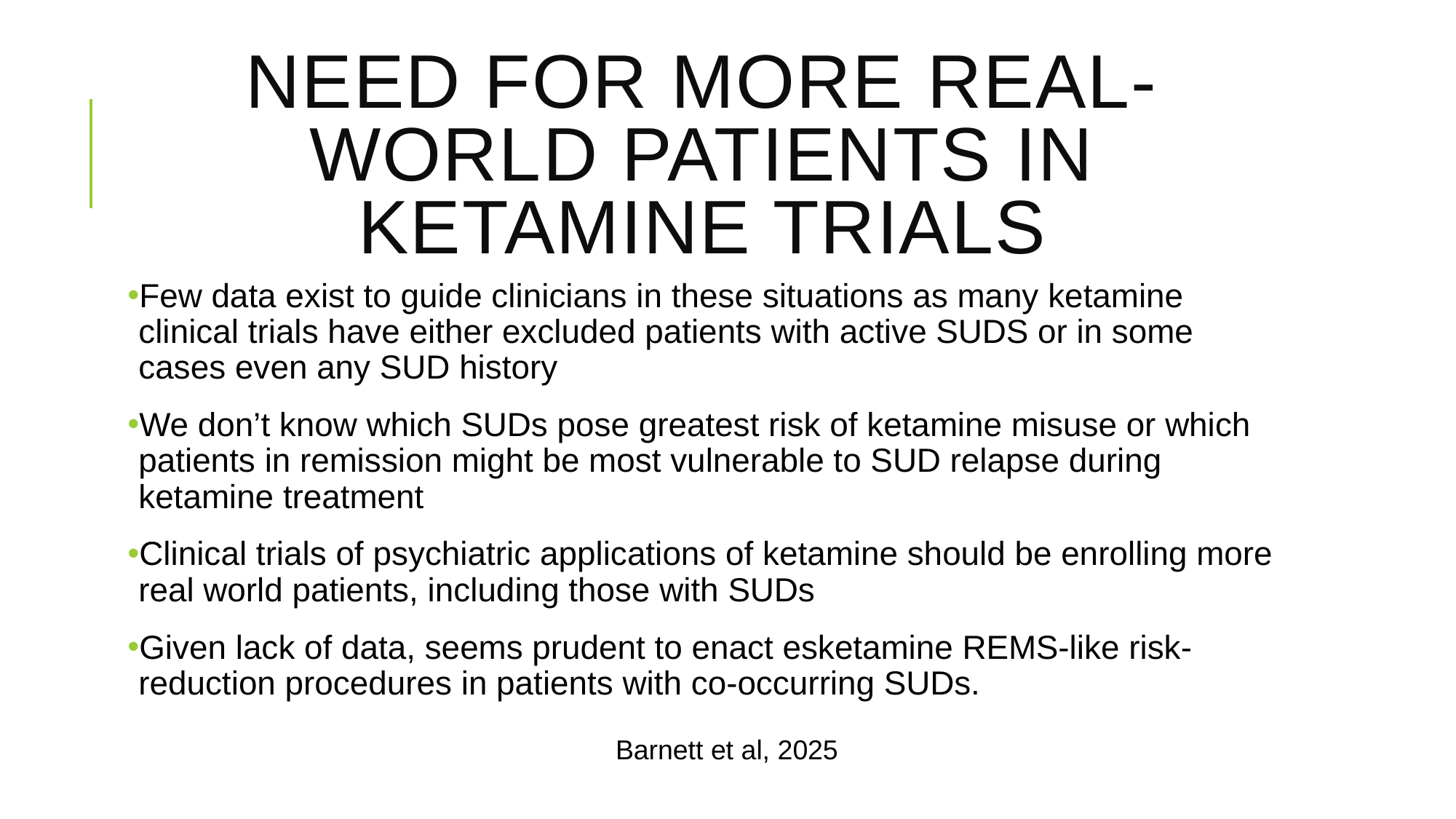

# Need FOr more real-world patients in ketamine trials
Few data exist to guide clinicians in these situations as many ketamine clinical trials have either excluded patients with active SUDS or in some cases even any SUD history
We don’t know which SUDs pose greatest risk of ketamine misuse or which patients in remission might be most vulnerable to SUD relapse during ketamine treatment
Clinical trials of psychiatric applications of ketamine should be enrolling more real world patients, including those with SUDs
Given lack of data, seems prudent to enact esketamine REMS-like risk-reduction procedures in patients with co-occurring SUDs.
Barnett et al, 2025